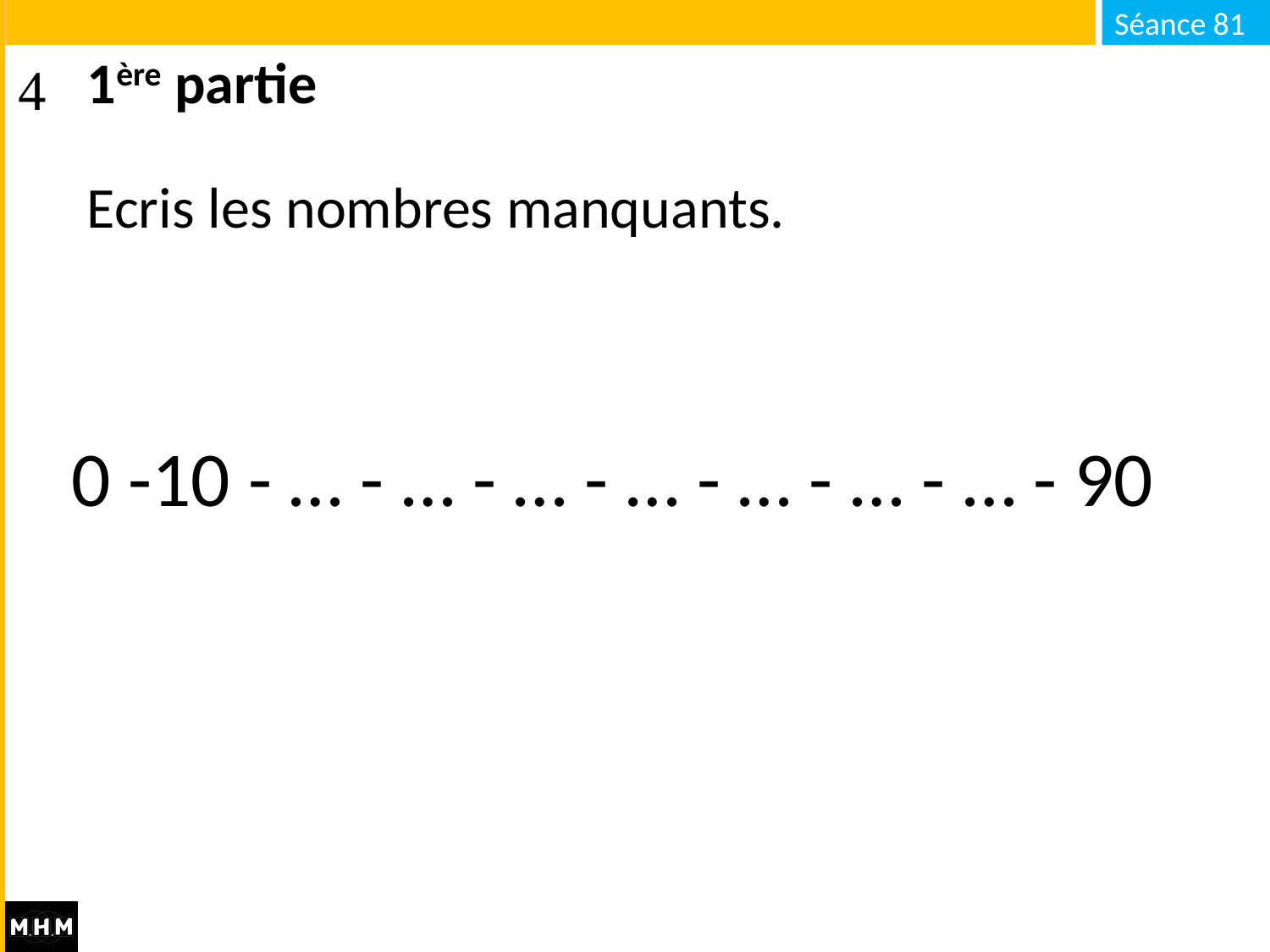

# 1ère partie Ecris les nombres manquants.
0 -10 - … - … - … - … - … - … - … - 90